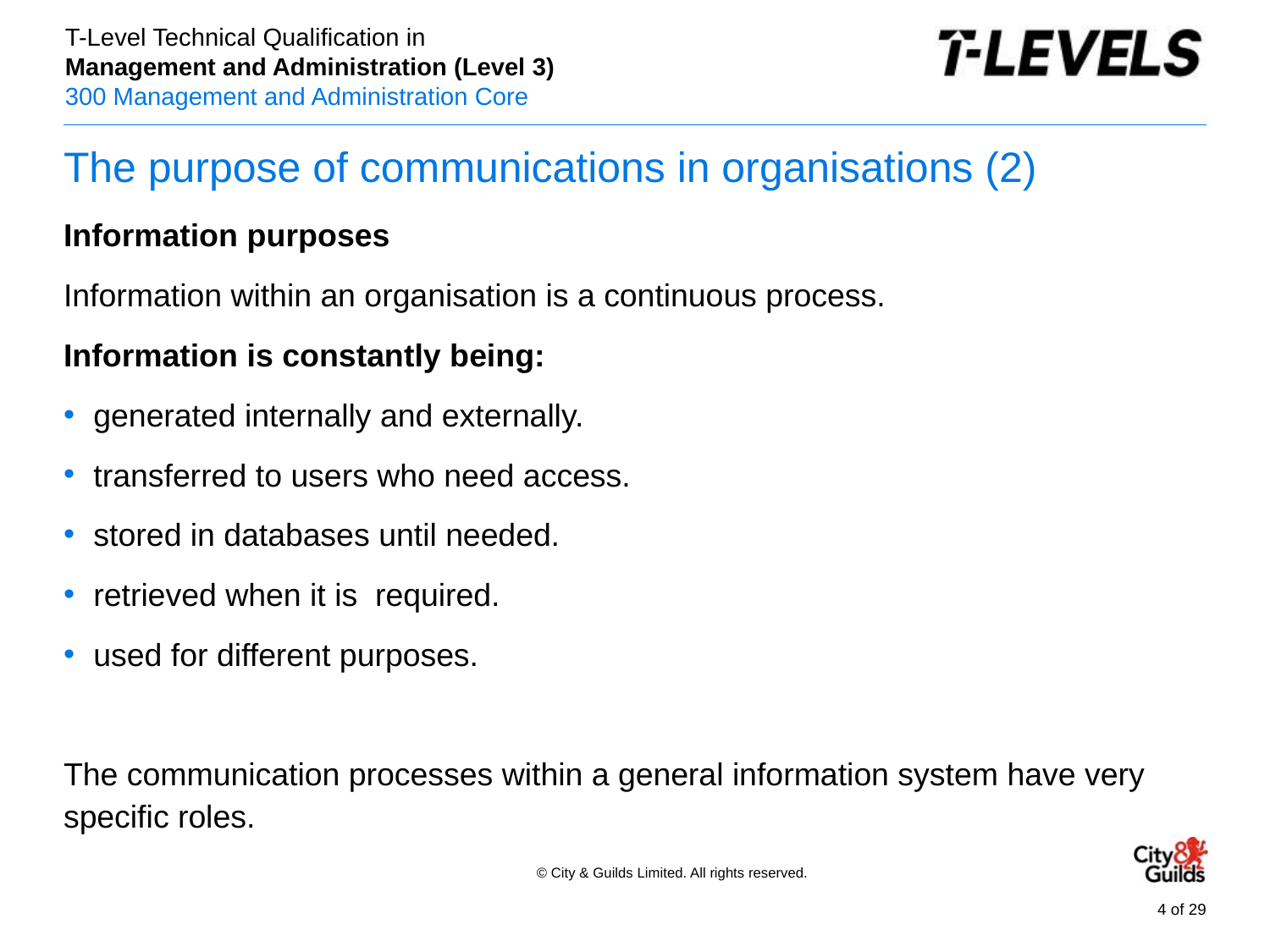

# The purpose of communications in organisations (2)
Information purposes
Information within an organisation is a continuous process.
Information is constantly being:
generated internally and externally.
transferred to users who need access.
stored in databases until needed.
retrieved when it is  required.
used for different purposes.

The communication processes within a general information system have very specific roles.